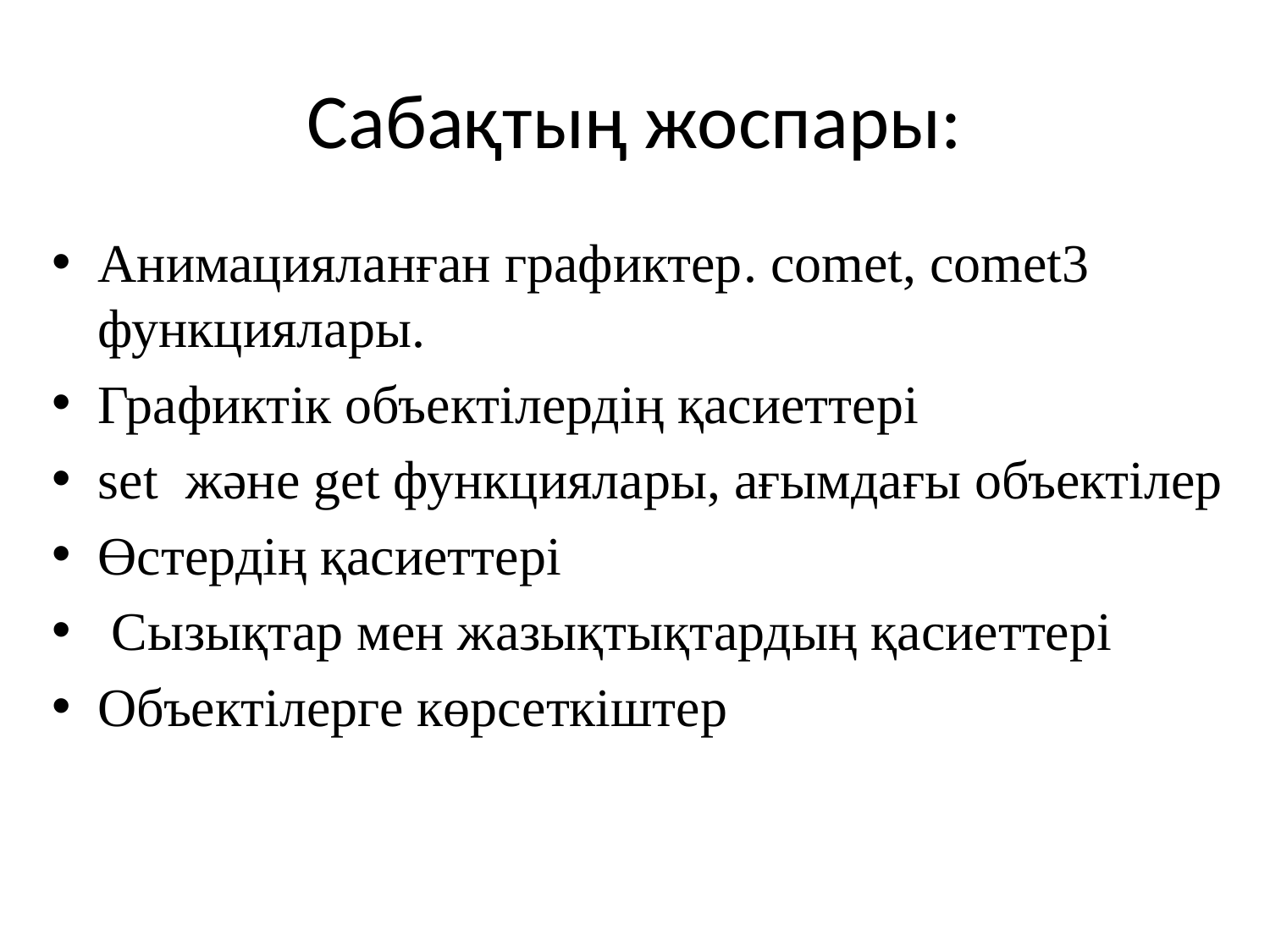

# Сабақтың жоспары:
Анимацияланған графиктер. comet, comet3 функциялары.
Графиктік объектілердің қасиеттері
set  және get функциялары, ағымдағы объектілер
Өстердің қасиеттері
 Сызықтар мен жазықтықтардың қасиеттері
Объектілерге көрсеткіштер